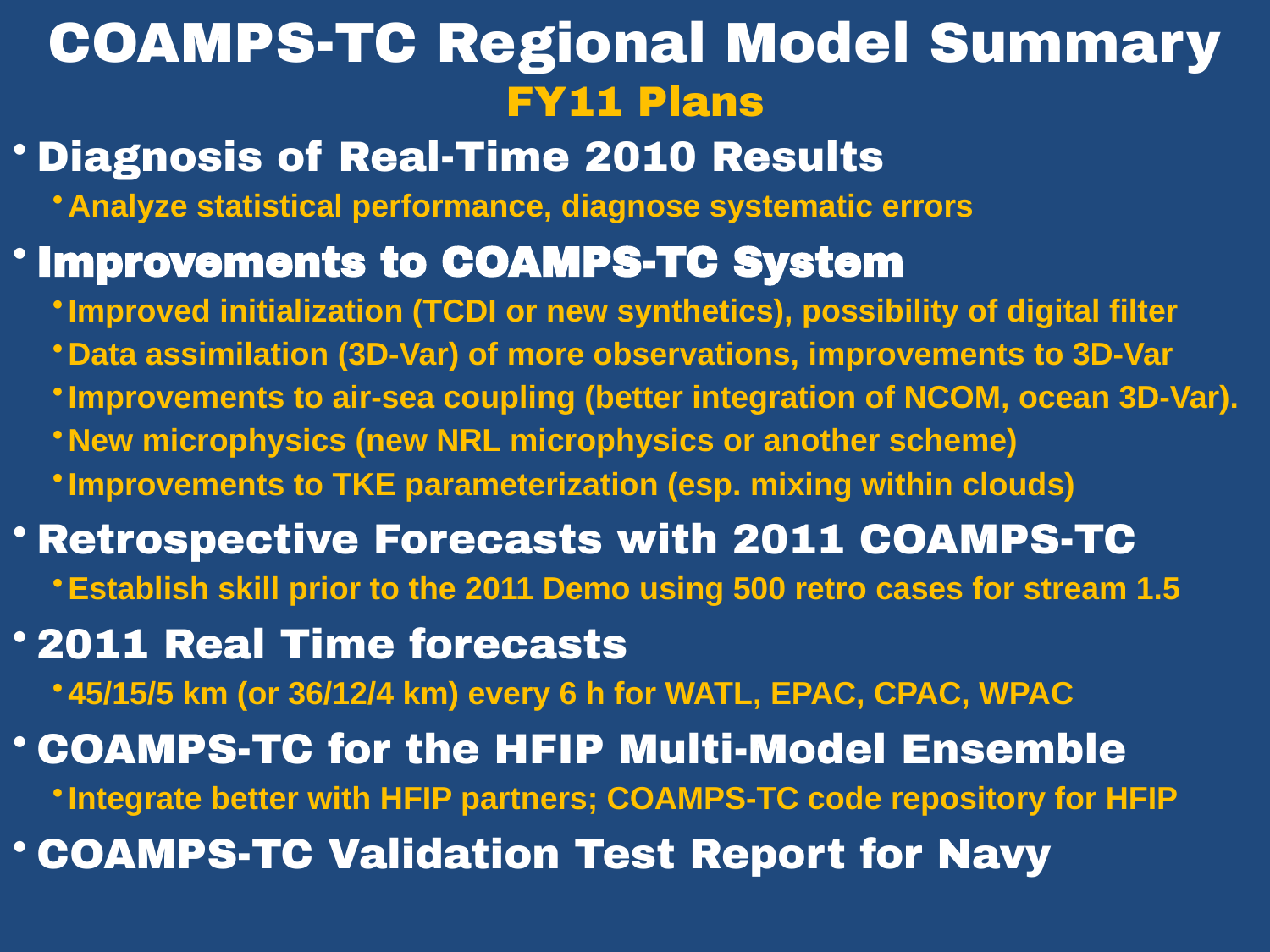

COAMPS-TC Regional Model Summary
FY11 Plans
Diagnosis of Real-Time 2010 Results
Analyze statistical performance, diagnose systematic errors
Improvements to COAMPS-TC System
Improved initialization (TCDI or new synthetics), possibility of digital filter
Data assimilation (3D-Var) of more observations, improvements to 3D-Var
Improvements to air-sea coupling (better integration of NCOM, ocean 3D-Var).
New microphysics (new NRL microphysics or another scheme)
Improvements to TKE parameterization (esp. mixing within clouds)
Retrospective Forecasts with 2011 COAMPS-TC
Establish skill prior to the 2011 Demo using 500 retro cases for stream 1.5
2011 Real Time forecasts
45/15/5 km (or 36/12/4 km) every 6 h for WATL, EPAC, CPAC, WPAC
COAMPS-TC for the HFIP Multi-Model Ensemble
Integrate better with HFIP partners; COAMPS-TC code repository for HFIP
COAMPS-TC Validation Test Report for Navy